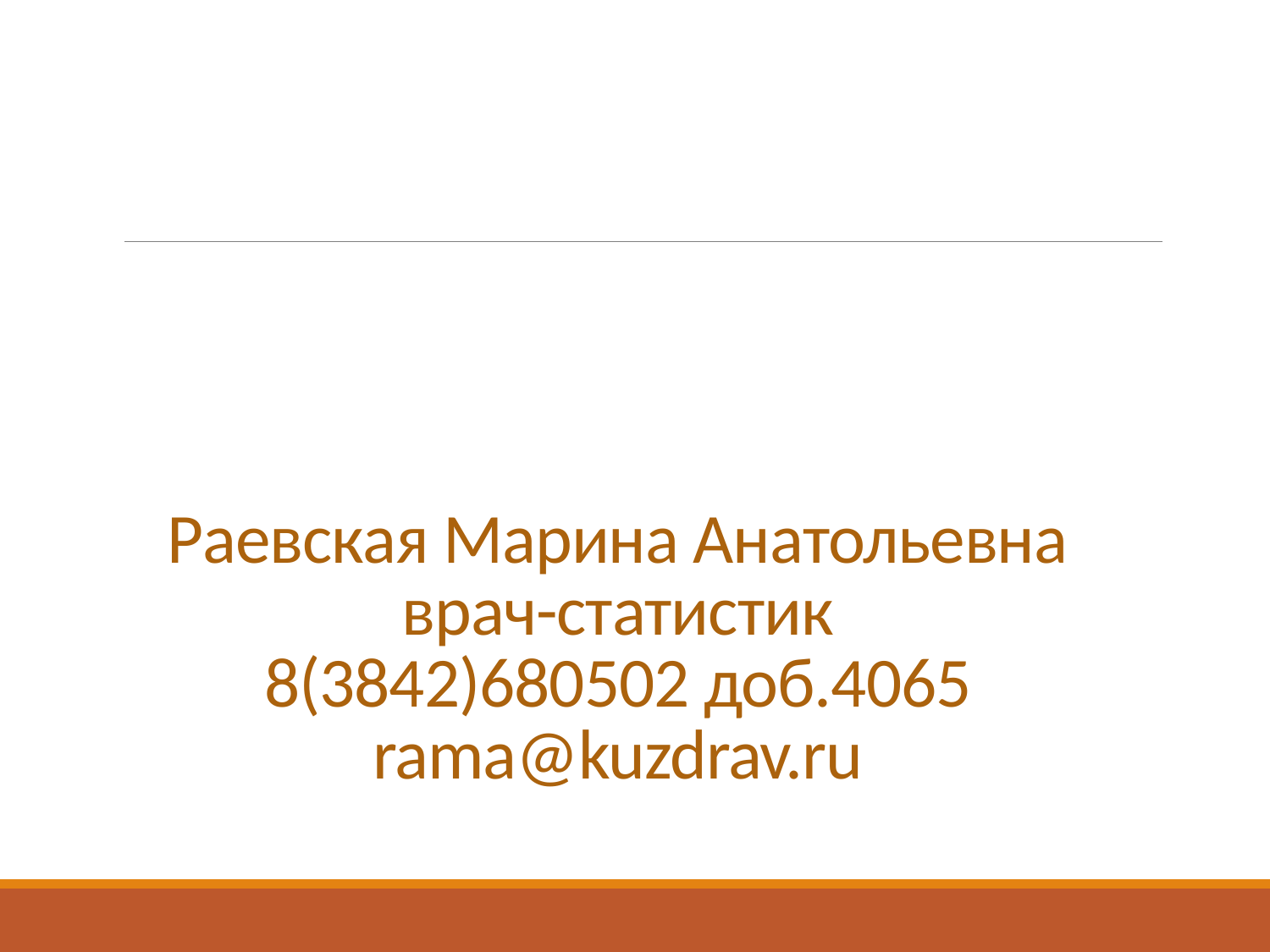

# Раевская Марина Анатольевна врач-статистик 8(3842)680502 доб.4065 rama@kuzdrav.ru